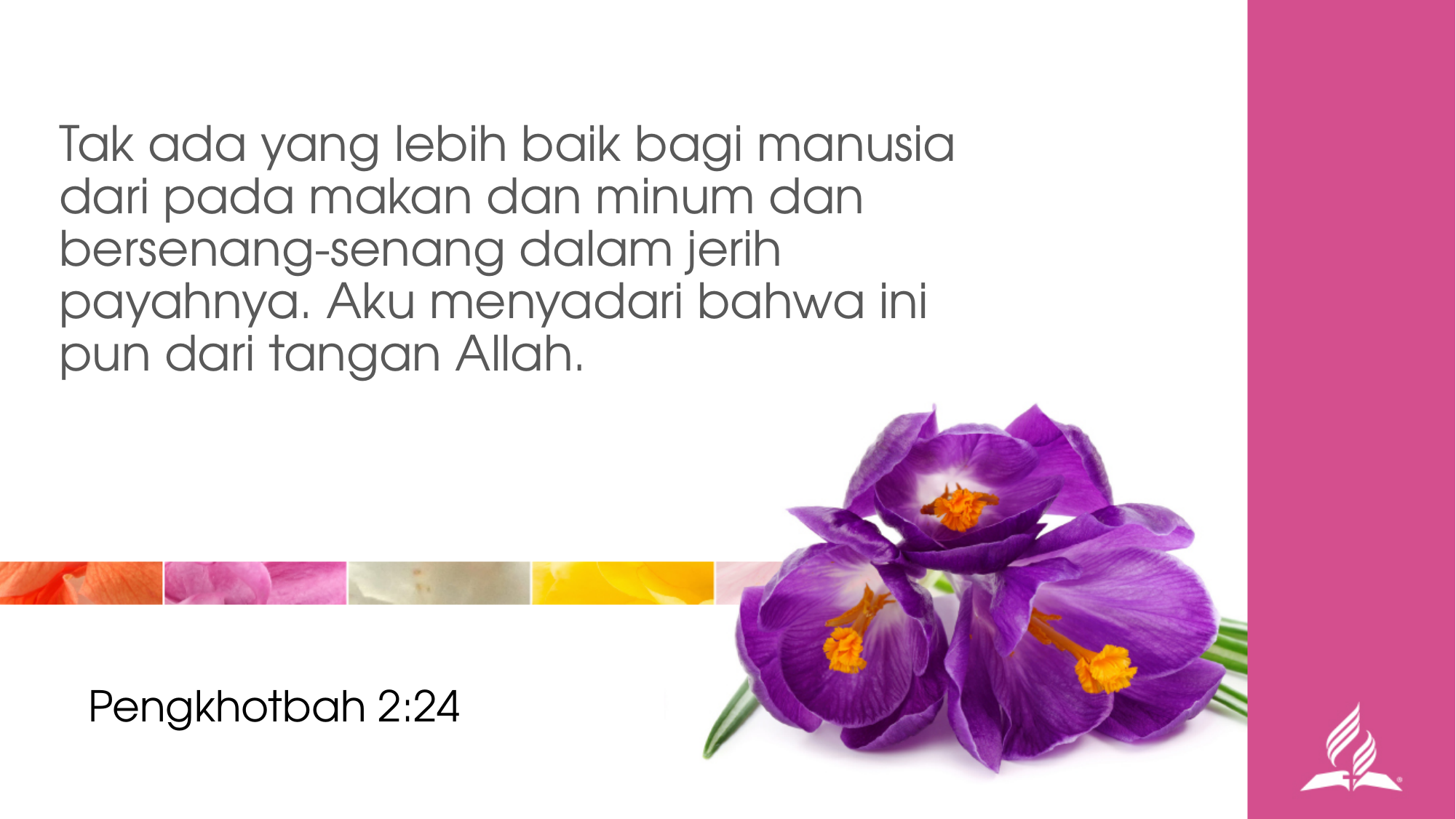

Tak ada yang lebih baik bagi manusia dari pada makan dan minum dan bersenang-senang dalam jerih payahnya. Aku menyadari bahwa ini pun dari tangan Allah.

Pengkhotbah 2:24